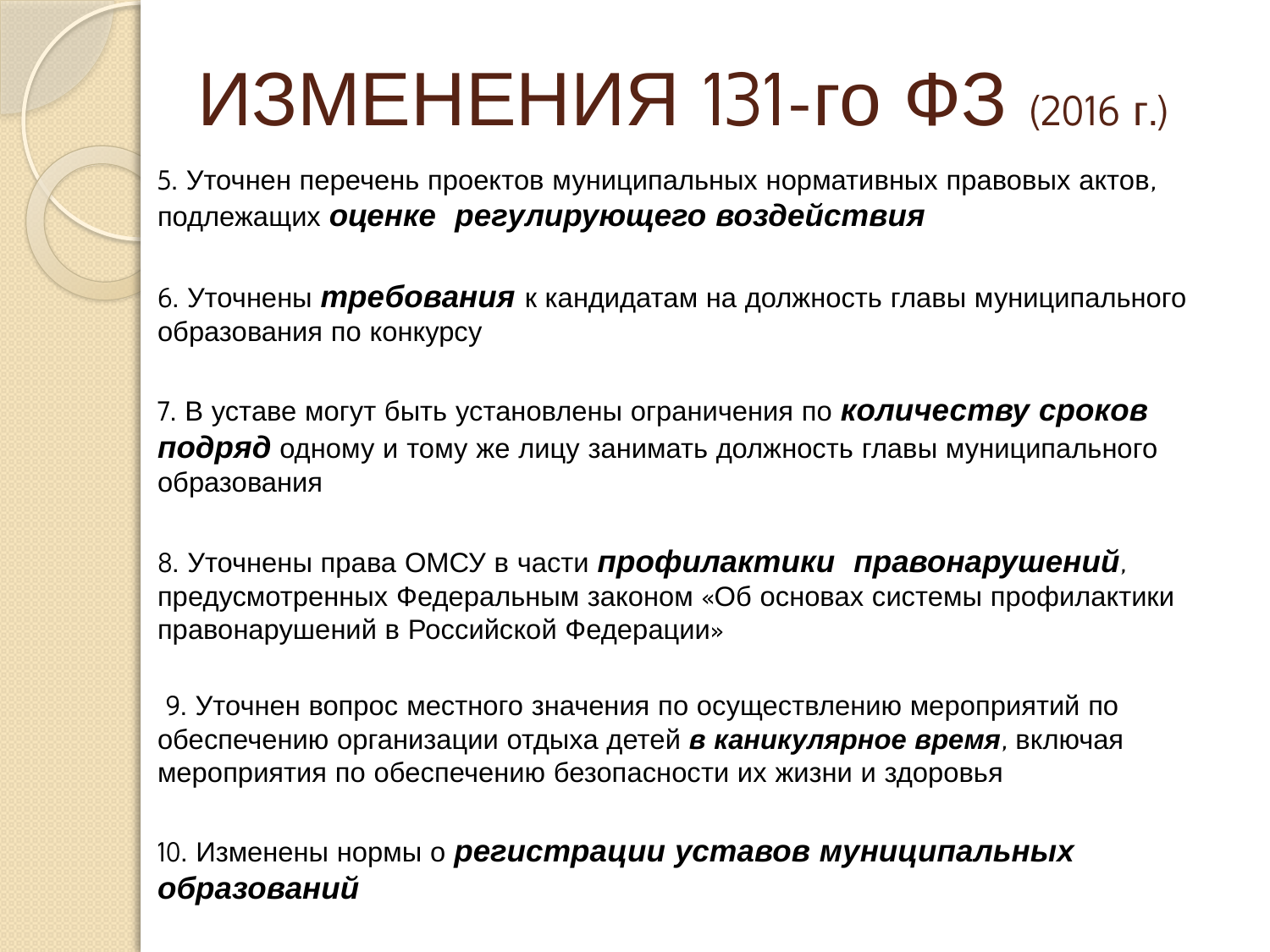

# ИЗМЕНЕНИЯ 131-го ФЗ (2016 г.)
5. Уточнен перечень проектов муниципальных нормативных правовых актов, подлежащих оценке  регулирующего воздействия

6. Уточнены требования к кандидатам на должность главы муниципального образования по конкурсу

7. В уставе могут быть установлены ограничения по количеству сроков подряд одному и тому же лицу занимать должность главы муниципального образования

8. Уточнены права ОМСУ в части профилактики  правонарушений, предусмотренных Федеральным законом «Об основах системы профилактики правонарушений в Российской Федерации»

 9. Уточнен вопрос местного значения по осуществлению мероприятий по обеспечению организации отдыха детей в каникулярное время, включая мероприятия по обеспечению безопасности их жизни и здоровья

10. Изменены нормы о регистрации уставов муниципальных образований